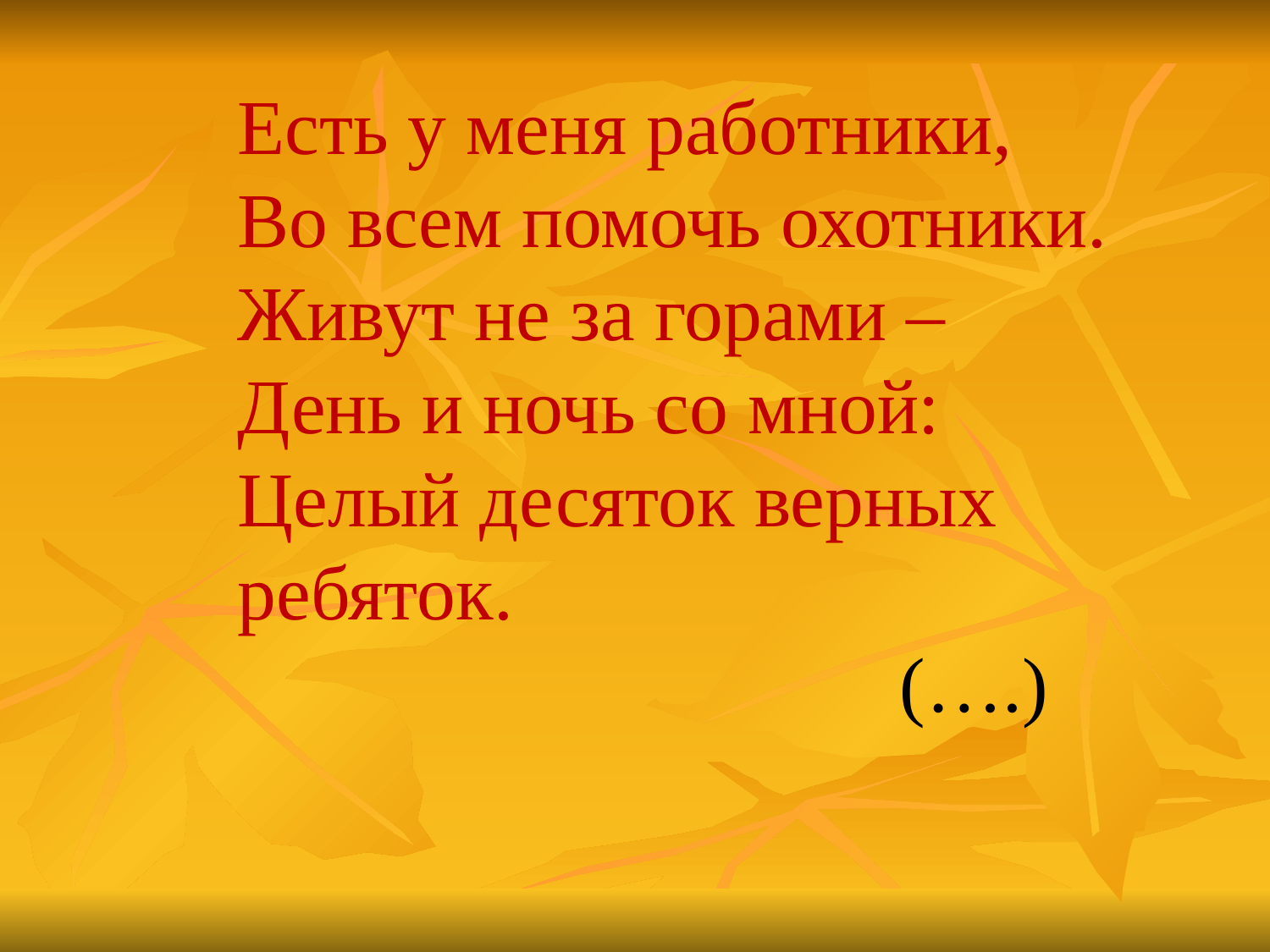

Есть у меня работники,
Во всем помочь охотники.
Живут не за горами –
День и ночь со мной:
Целый десяток верных ребяток.
                                  (….)